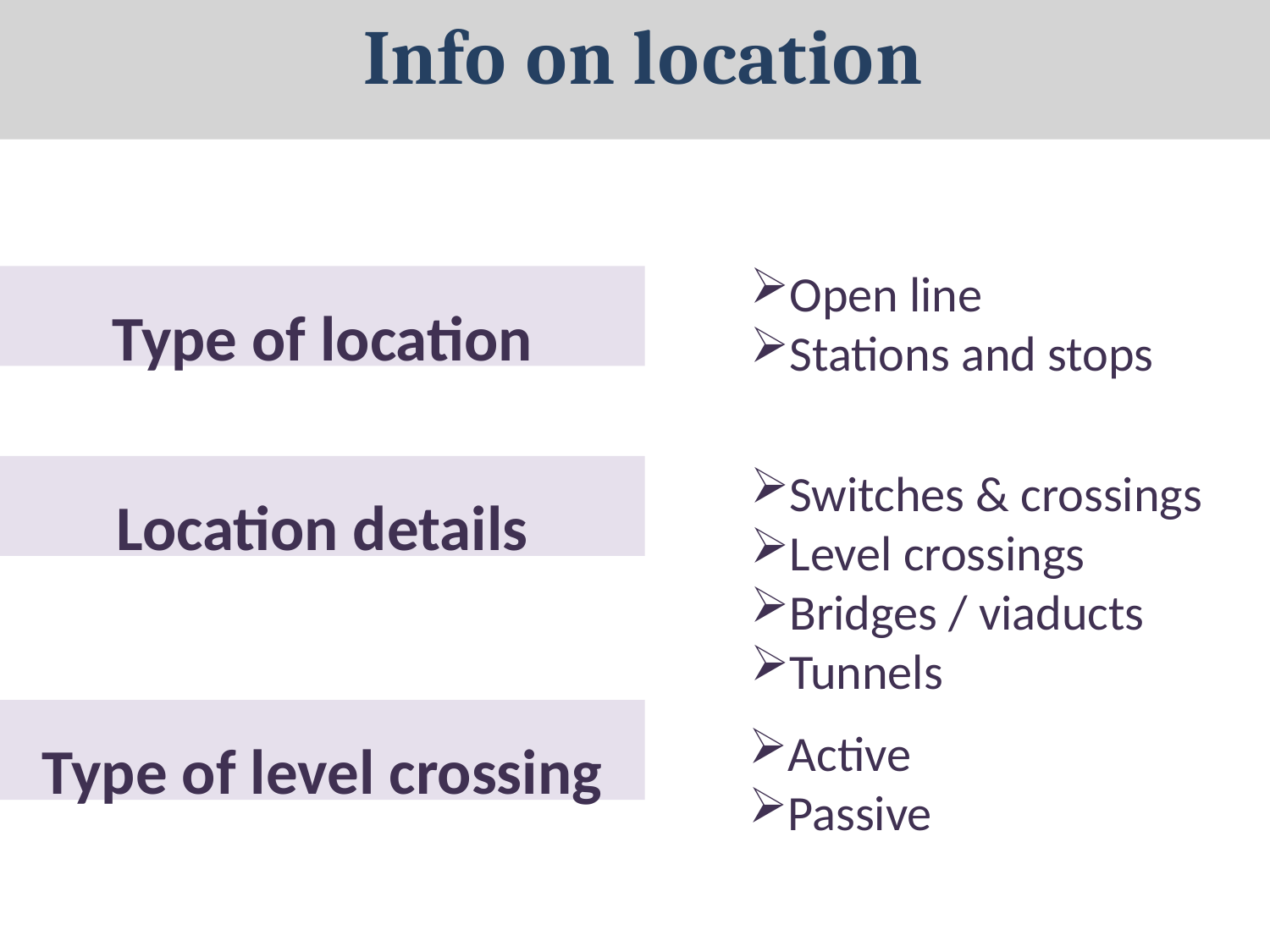

# Info on location
Open line
Stations and stops
Type of location
Location details
Switches & crossings
Level crossings
Bridges / viaducts
Tunnels
Type of level crossing
Active
Passive